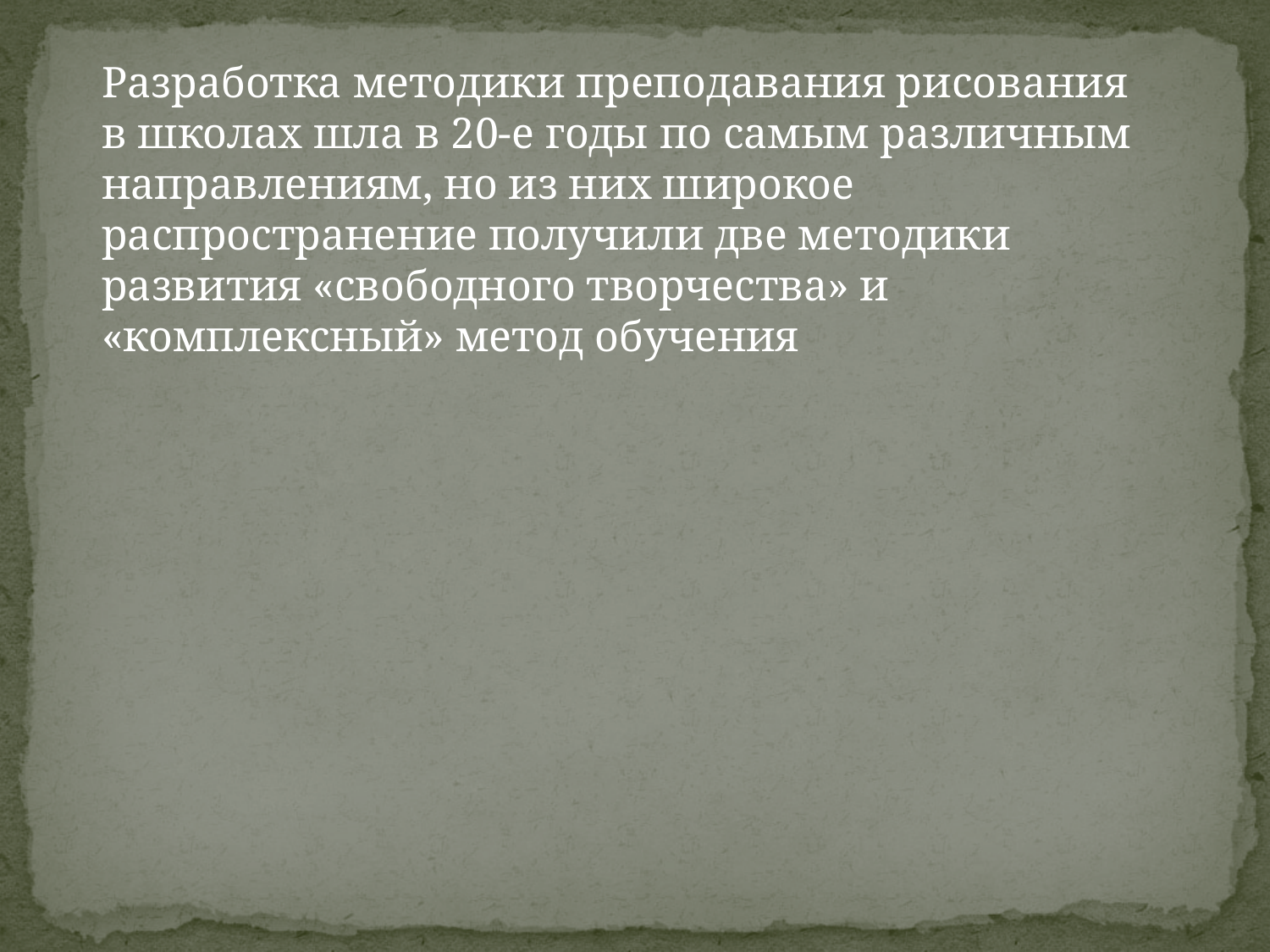

Разработка методики преподавания рисования в школах шла в 20-е годы по самым различным направлениям, но из них широкое распространение получили две методики развития «свободного творчества» и «комплексный» метод обучения